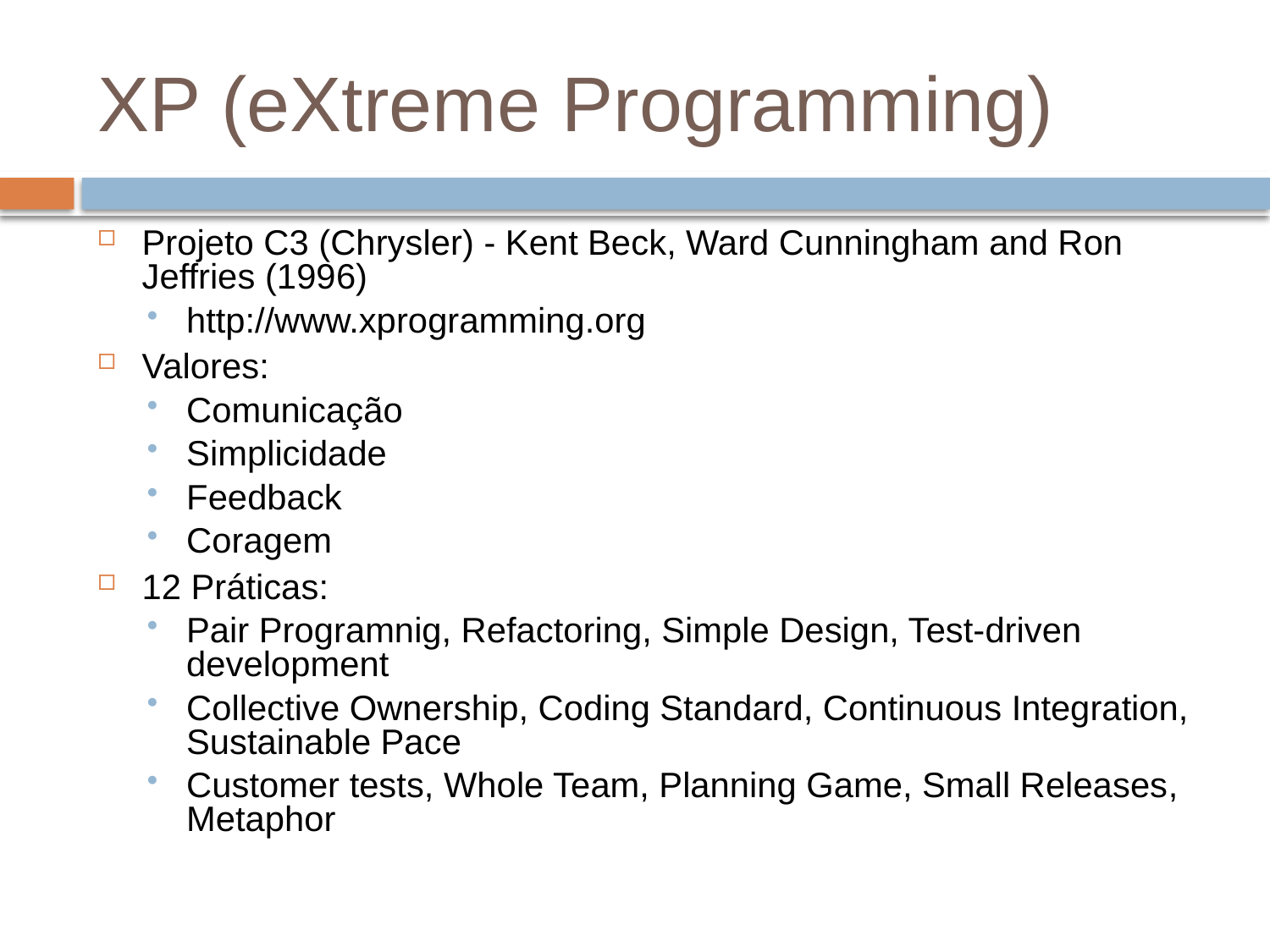

# XP (eXtreme Programming)
Projeto C3 (Chrysler) - Kent Beck, Ward Cunningham and Ron Jeffries (1996)
http://www.xprogramming.org
Valores:
Comunicação
Simplicidade
Feedback
Coragem
12 Práticas:
Pair Programnig, Refactoring, Simple Design, Test-driven development
Collective Ownership, Coding Standard, Continuous Integration, Sustainable Pace
Customer tests, Whole Team, Planning Game, Small Releases, Metaphor